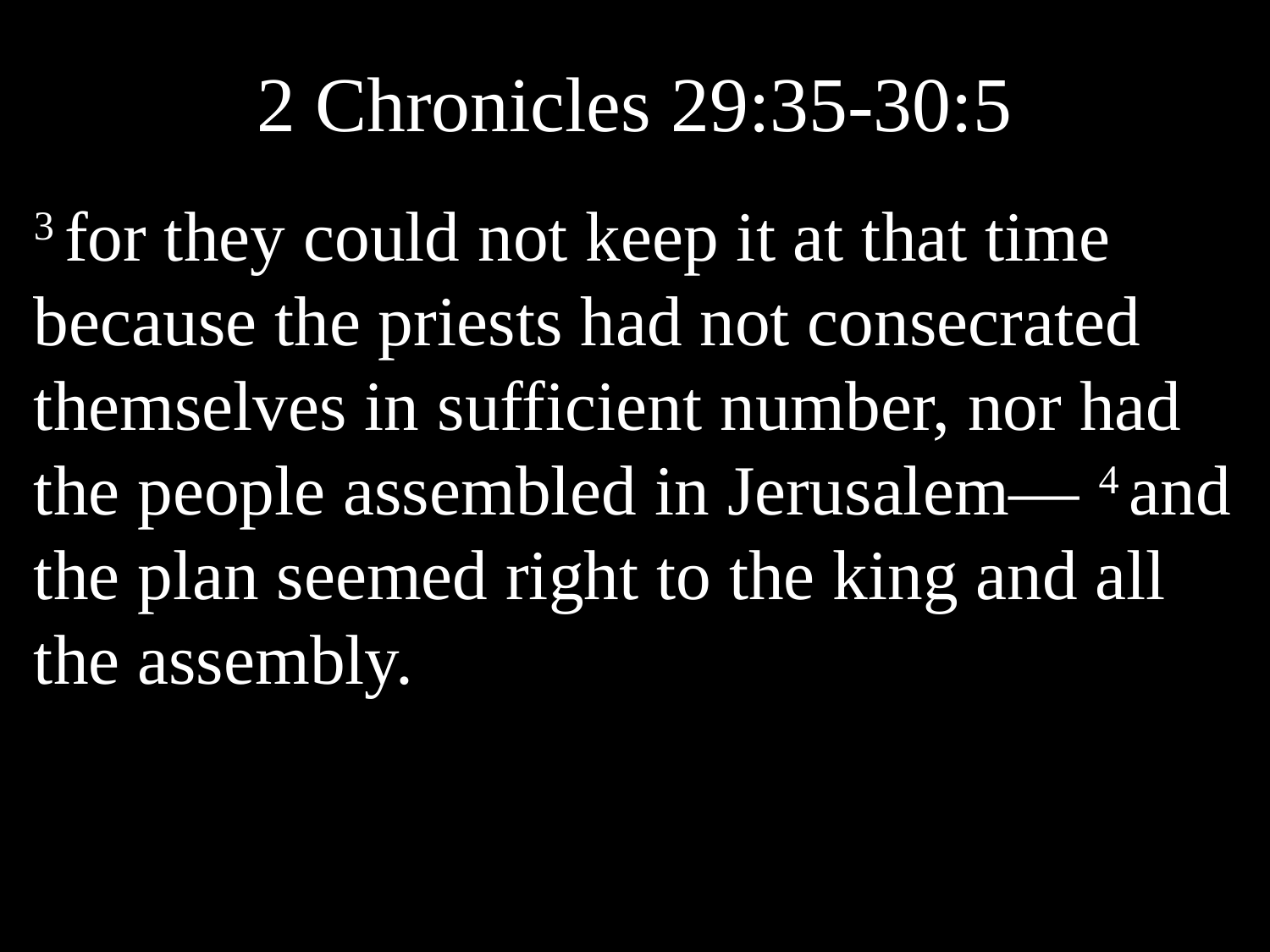

# 2 Chronicles 29:35-30:5
3 for they could not keep it at that time because the priests had not consecrated themselves in sufficient number, nor had the people assembled in Jerusalem— 4 and the plan seemed right to the king and all the assembly.